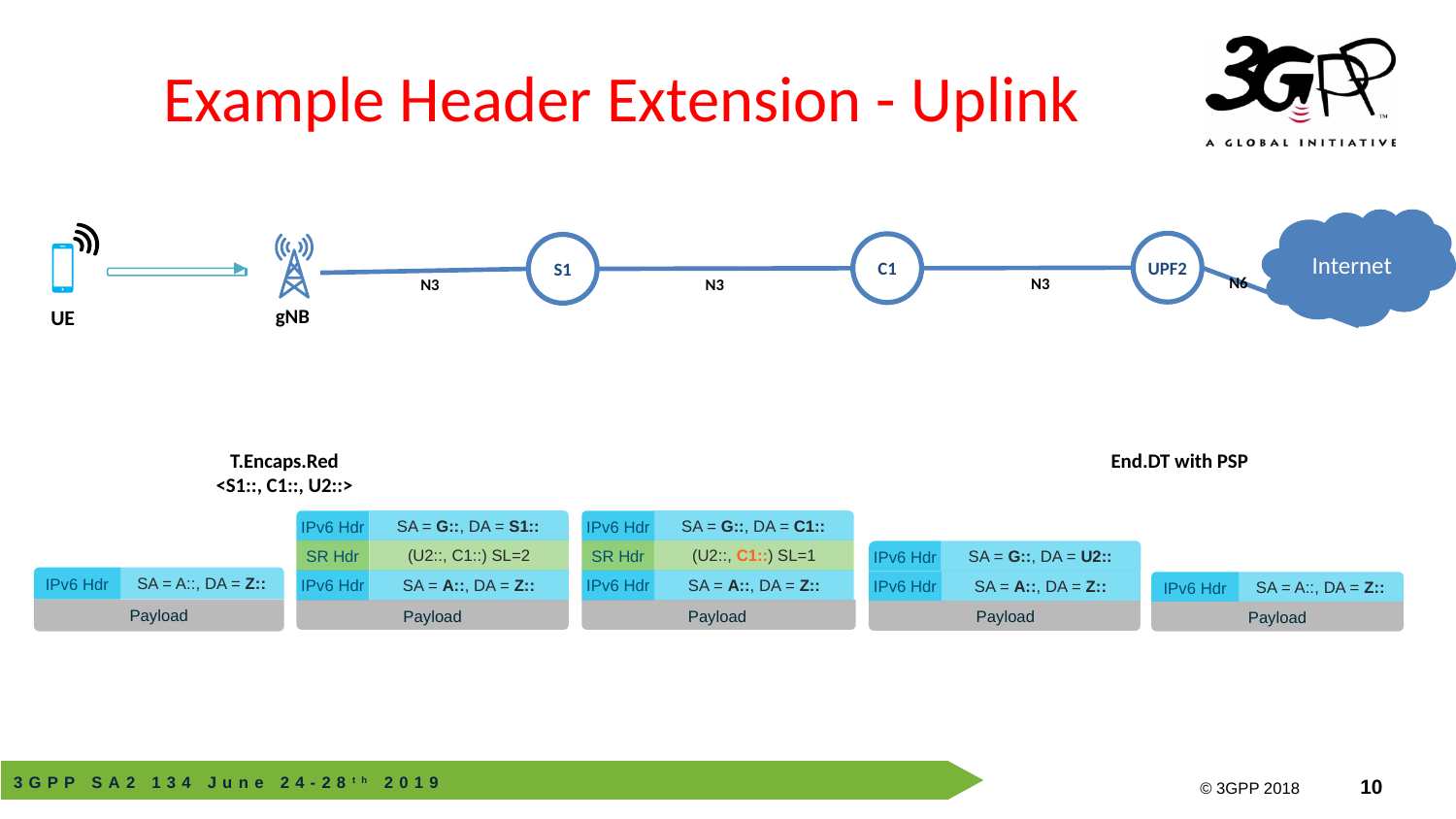

# Example Header Extension - Uplink

Internet

UPF2

C1
S1

N6
N3
N3
N3
gNB
UE
End.DT with PSP
T.Encaps.Red
<S1::, C1::, U2::>
IPv6 Hdr
SA = G::, DA = S1::
(U2::, C1::) SL=2
SR Hdr
IPv6 Hdr
SA = A::, DA = Z::

Payload
IPv6 Hdr
SA = G::, DA = C1::
(U2::, C1::) SL=1
SR Hdr
IPv6 Hdr
SA = A::, DA = Z::

Payload
IPv6 Hdr
SA = G::, DA = U2::
IPv6 Hdr
SA = A::, DA = Z::

Payload
IPv6 Hdr
SA = A::, DA = Z::
Payload

IPv6 Hdr
SA = A::, DA = Z::
Payload